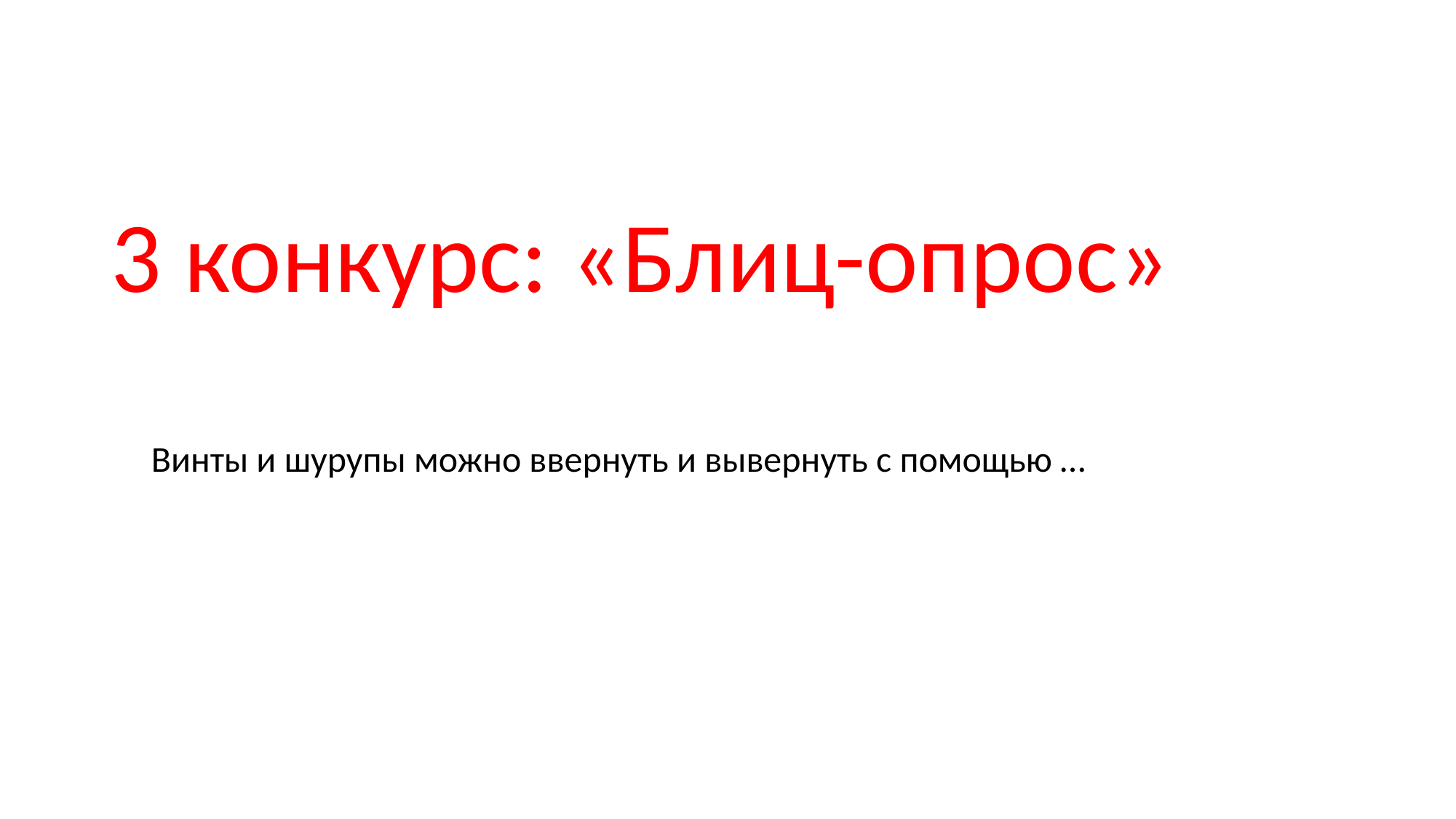

# 3 конкурс: «Блиц-опрос»
Винты и шурупы можно ввернуть и вывернуть с помощью …